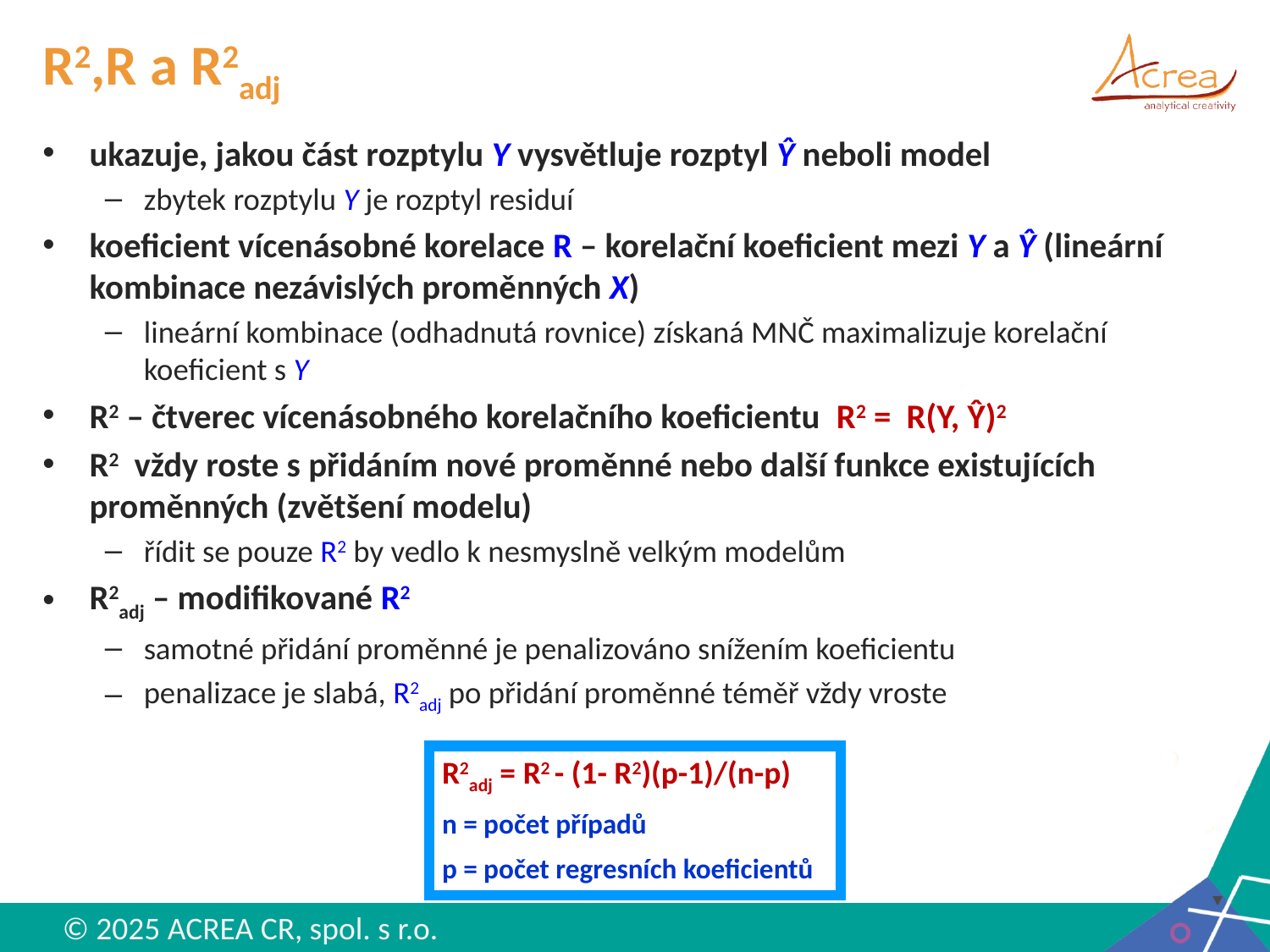

# R2,R a R2adj
ukazuje, jakou část rozptylu Y vysvětluje rozptyl Ŷ neboli model
zbytek rozptylu Y je rozptyl residuí
koeficient vícenásobné korelace R – korelační koeficient mezi Y a Ŷ (lineární kombinace nezávislých proměnných X)
lineární kombinace (odhadnutá rovnice) získaná MNČ maximalizuje korelační koeficient s Y
R2 – čtverec vícenásobného korelačního koeficientu  R2 =  R(Y, Ŷ)2
R2  vždy roste s přidáním nové proměnné nebo další funkce existujících proměnných (zvětšení modelu)
řídit se pouze R2 by vedlo k nesmyslně velkým modelům
R2adj – modifikované R2
samotné přidání proměnné je penalizováno snížením koeficientu
penalizace je slabá, R2adj po přidání proměnné téměř vždy vroste

R2adj = R2 - (1- R2)(p-1)/(n-p)
n = počet případů
p = počet regresních koeficientů